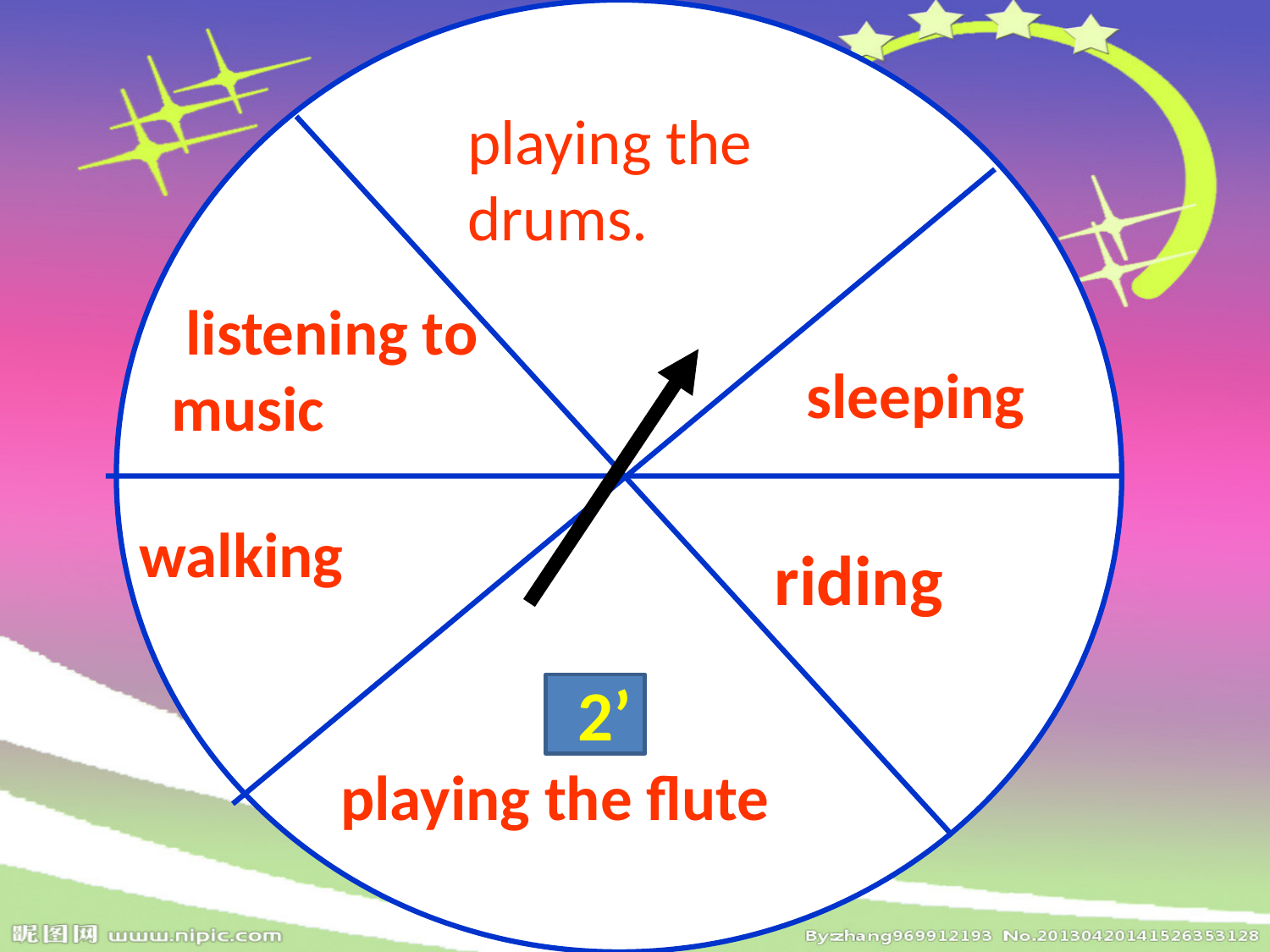

playing the drums.

 listening to music

sleeping

walking
riding
2’

playing the flute